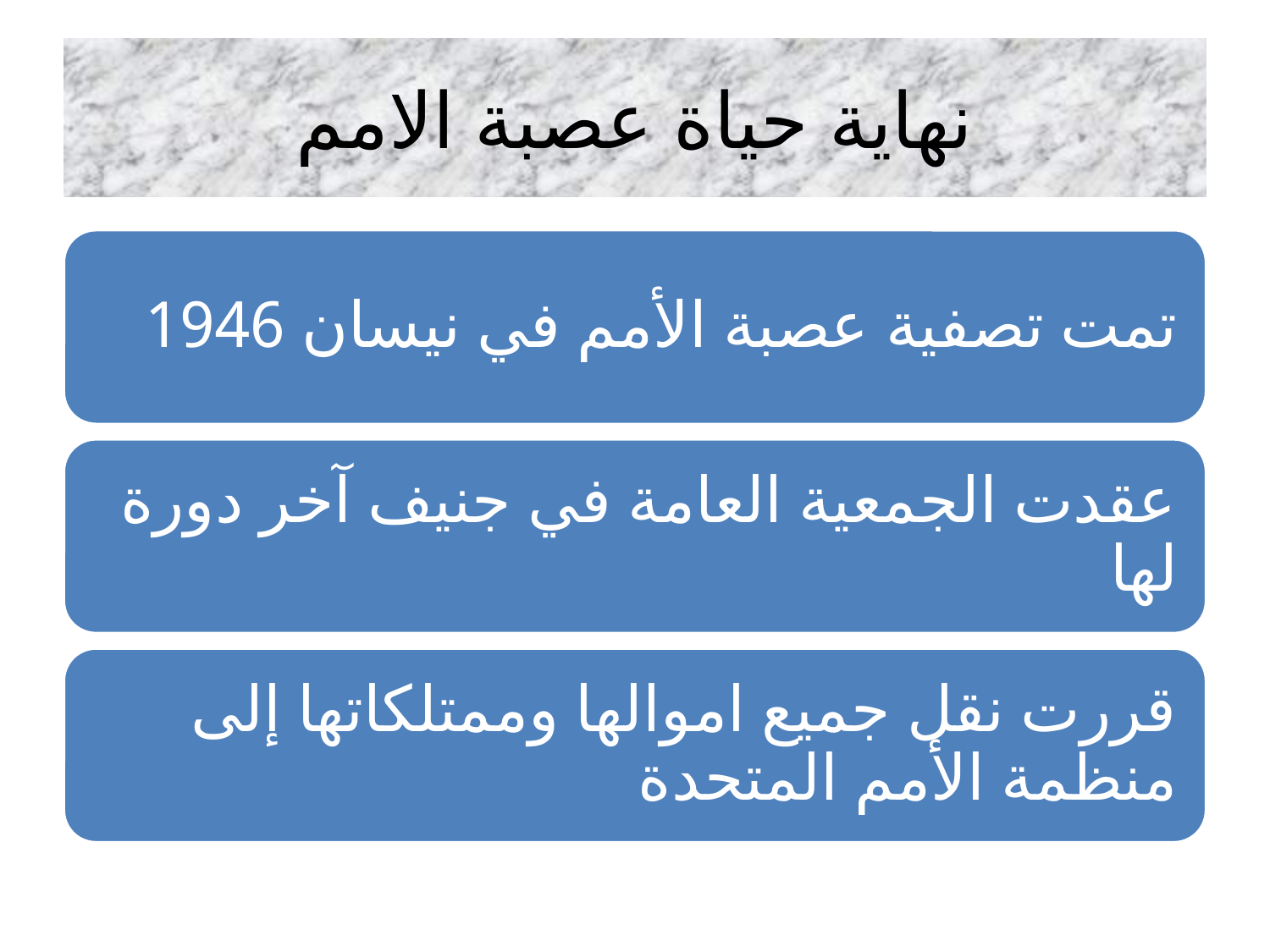

# نهاية حياة عصبة الامم
تمت تصفية عصبة الأمم في نيسان 1946
عقدت الجمعية العامة في جنيف آخر دورة لها
قررت نقل جميع اموالها وممتلكاتها إلى منظمة الأمم المتحدة